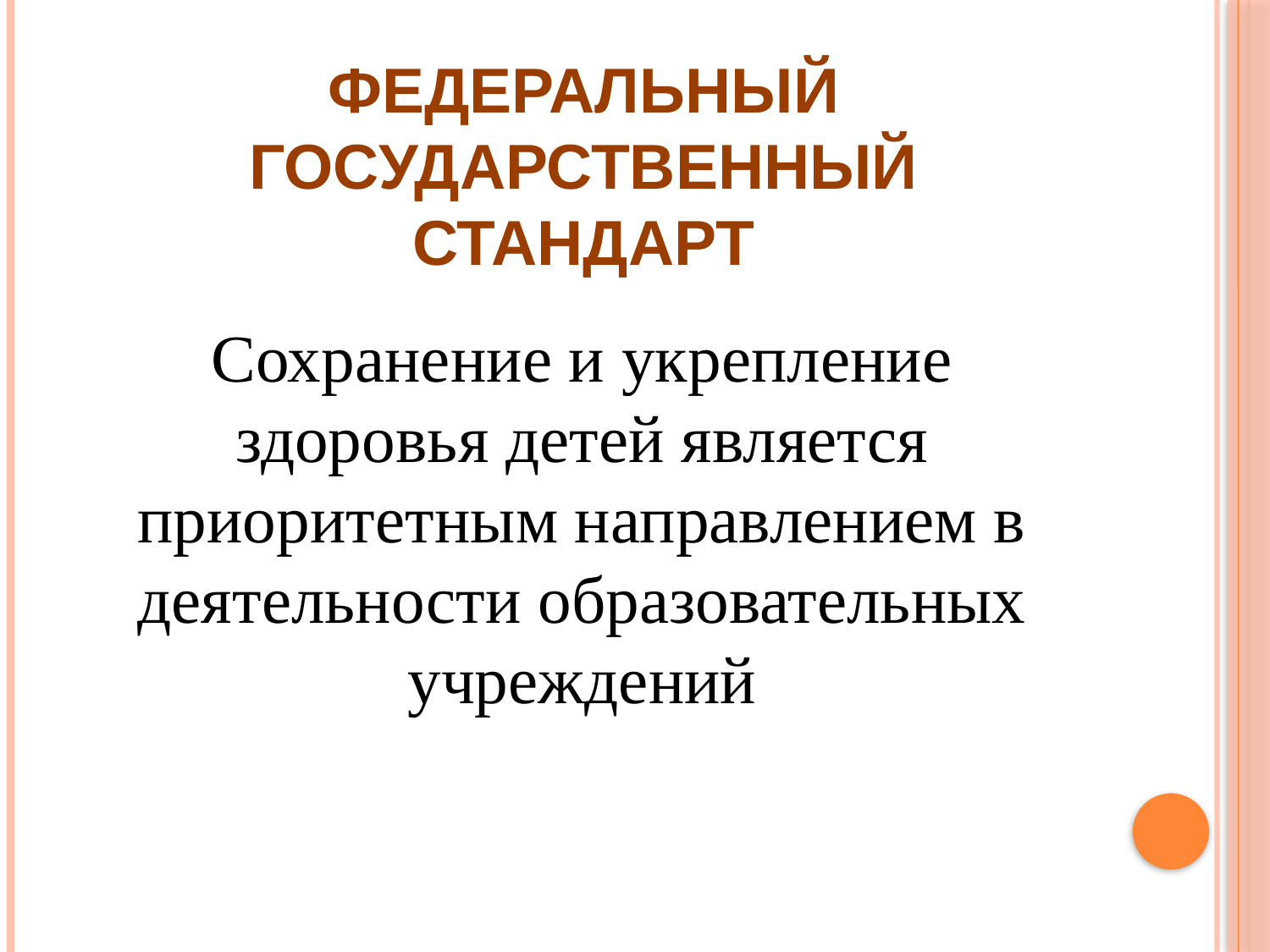

# Федеральный государственный стандарт

Сохранение и укрепление здоровья детей является приоритетным направлением в деятельности образовательных учреждений